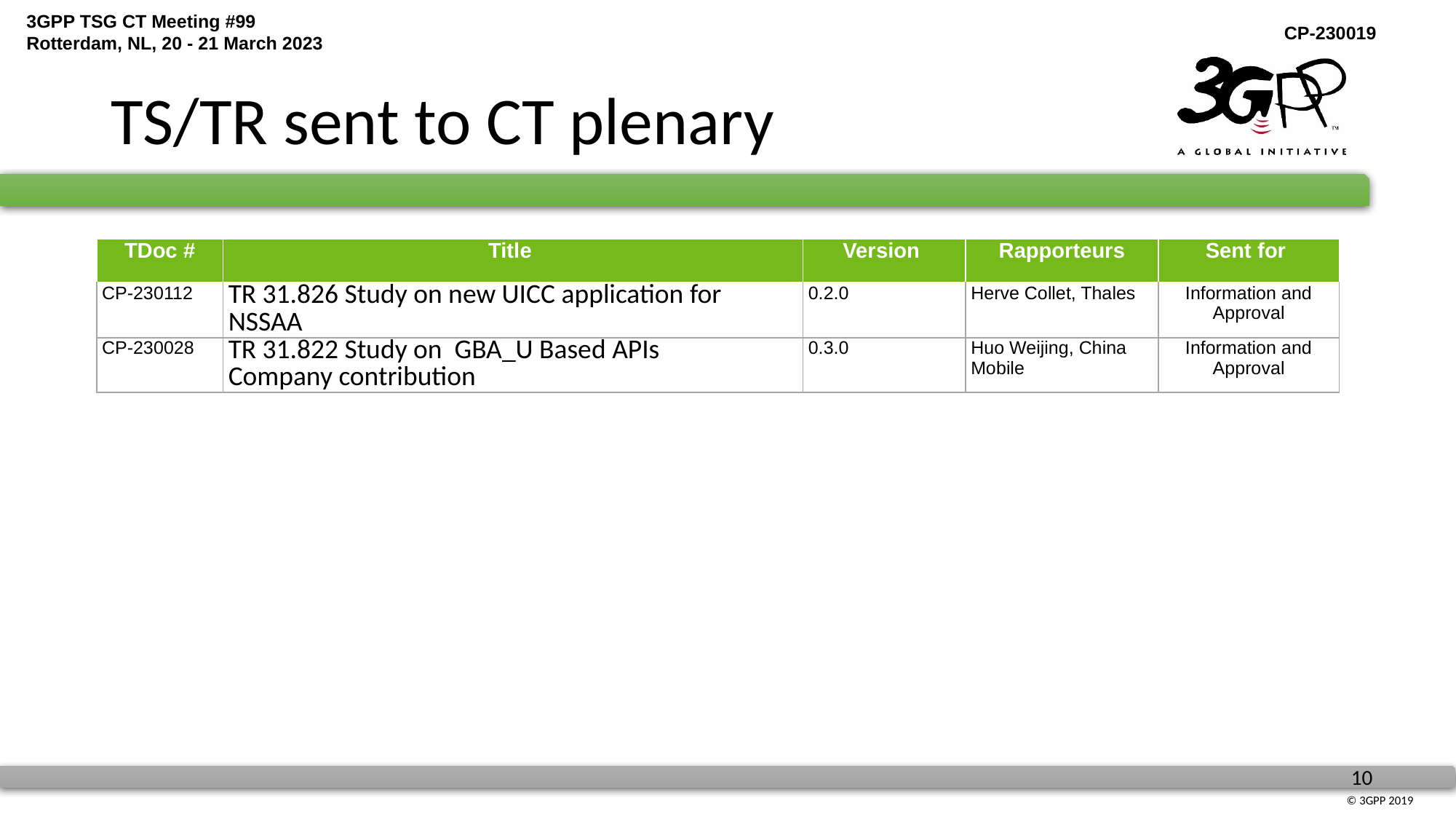

# TS/TR sent to CT plenary
| TDoc # | Title | Version | Rapporteurs | Sent for |
| --- | --- | --- | --- | --- |
| CP-230112 | TR 31.826 Study on new UICC application for NSSAA | 0.2.0 | Herve Collet, Thales | Information and Approval |
| CP-230028 | TR 31.822 Study on GBA\_U Based APIs Company contribution | 0.3.0 | Huo Weijing, China Mobile | Information and Approval |